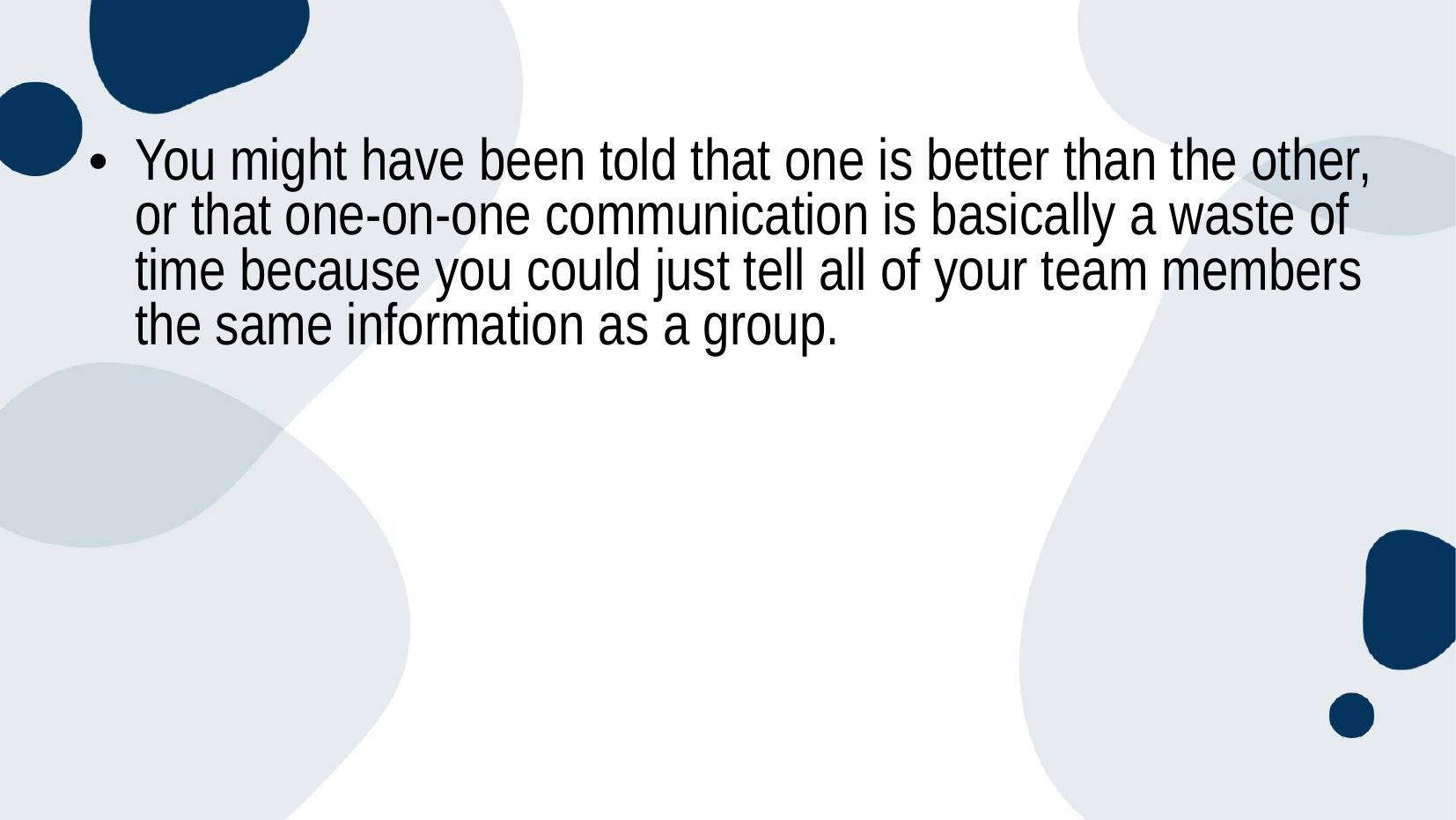

#
You might have been told that one is better than the other, or that one-on-one communication is basically a waste of time because you could just tell all of your team members the same information as a group.